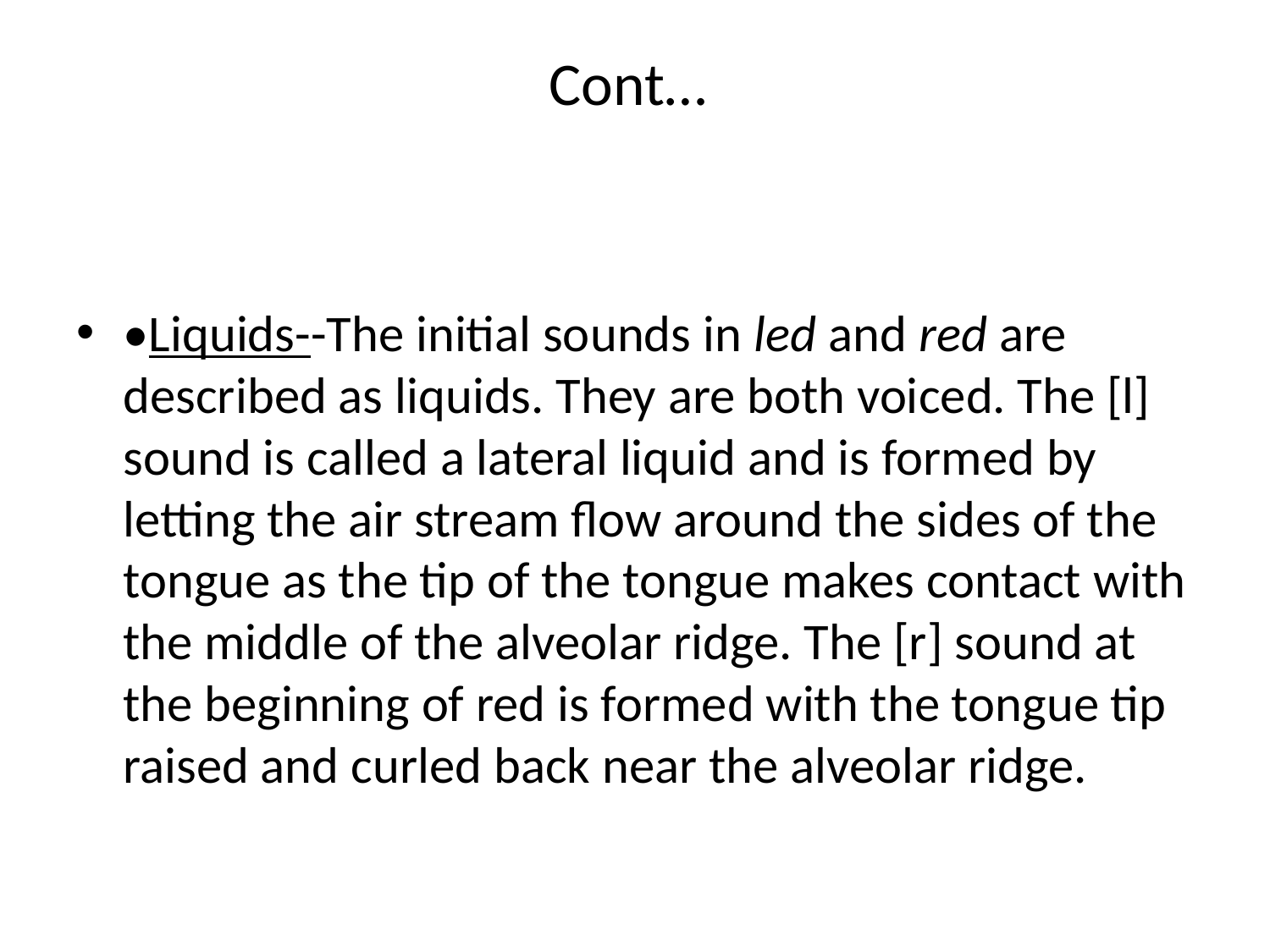

# Cont…

•Liquids--The initial sounds in led and red are described as liquids. They are both voiced. The [l] sound is called a lateral liquid and is formed by letting the air stream flow around the sides of the tongue as the tip of the tongue makes contact with the middle of the alveolar ridge. The [r] sound at the beginning of red is formed with the tongue tip raised and curled back near the alveolar ridge.